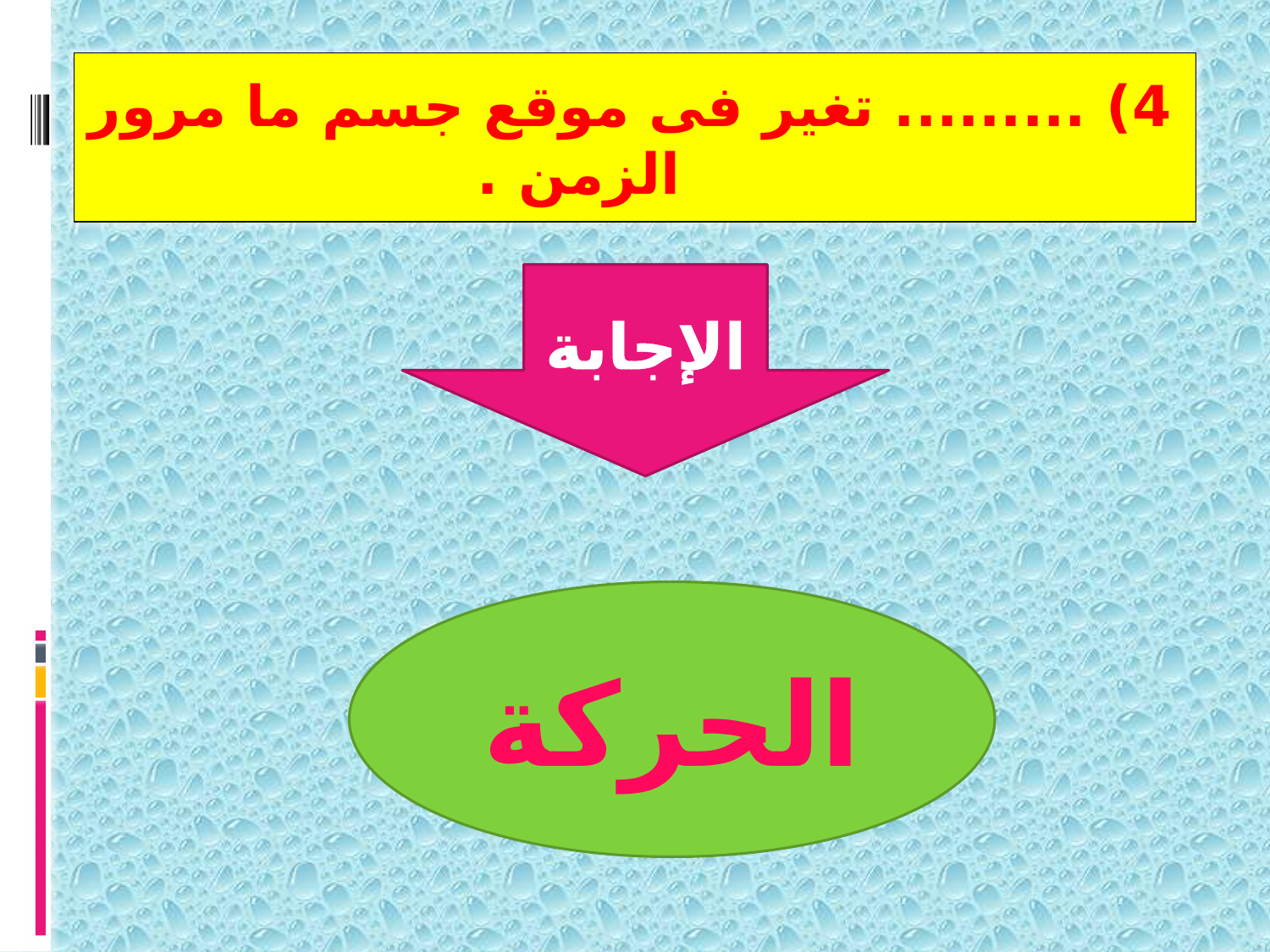

4) ......... تغير فى موقع جسم ما مرور الزمن .
الإجابة
الحركة